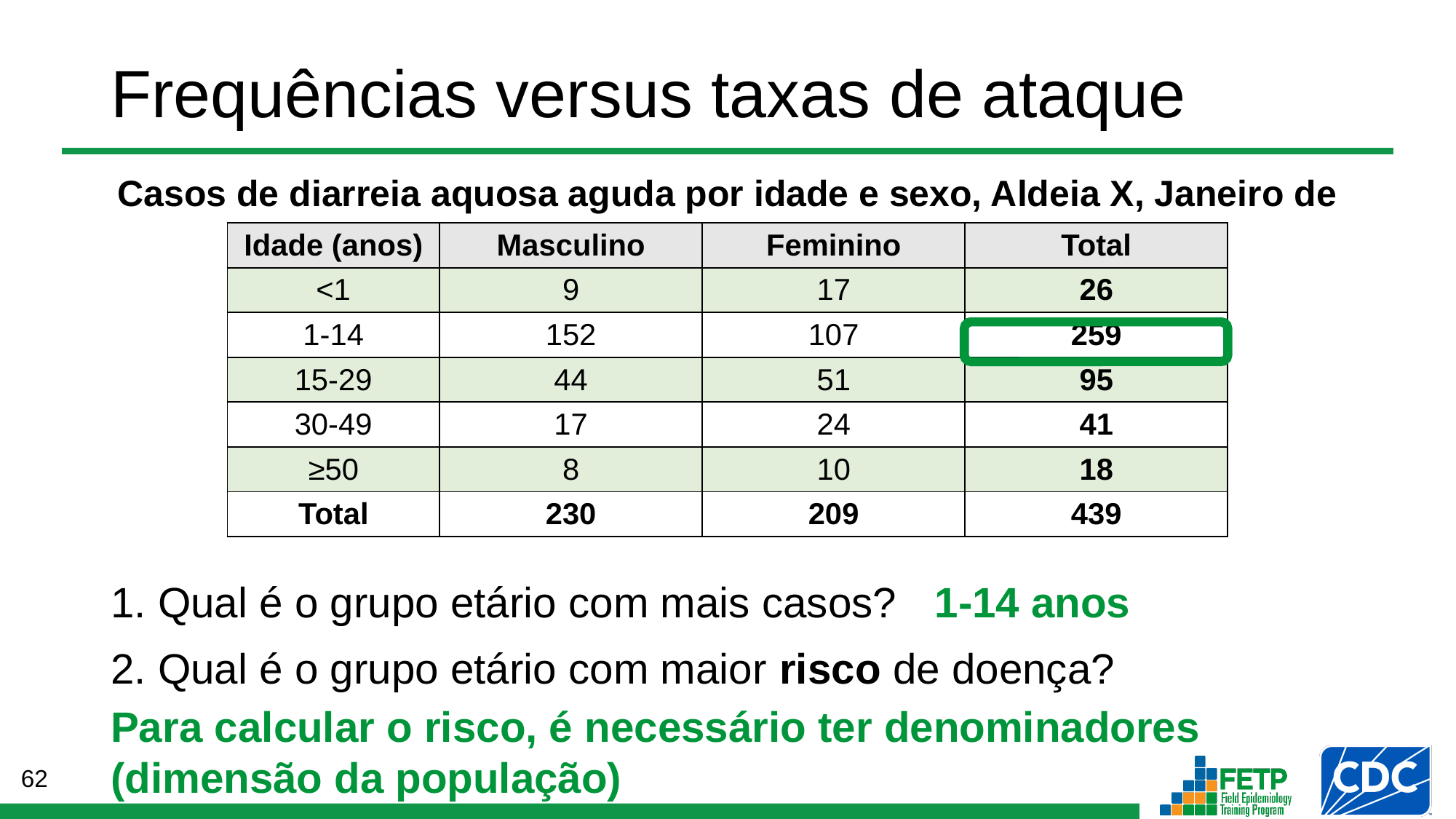

# Frequências versus taxas de ataque
Casos de diarreia aquosa aguda por idade e sexo, Aldeia X, Janeiro de 2024

| Idade (anos) | Masculino | Feminino | Total |
| --- | --- | --- | --- |
| <1 | 9 | 17 | 26 |
| 1-14 | 152 | 107 | 259 |
| 15-29 | 44 | 51 | 95 |
| 30-49 | 17 | 24 | 41 |
| ≥50 | 8 | 10 | 18 |
| Total | 230 | 209 | 439 |

1. Qual é o grupo etário com mais casos?
2. Qual é o grupo etário com maior risco de doença?
Para calcular o risco, é necessário ter denominadores (dimensão da população)

1-14 anos